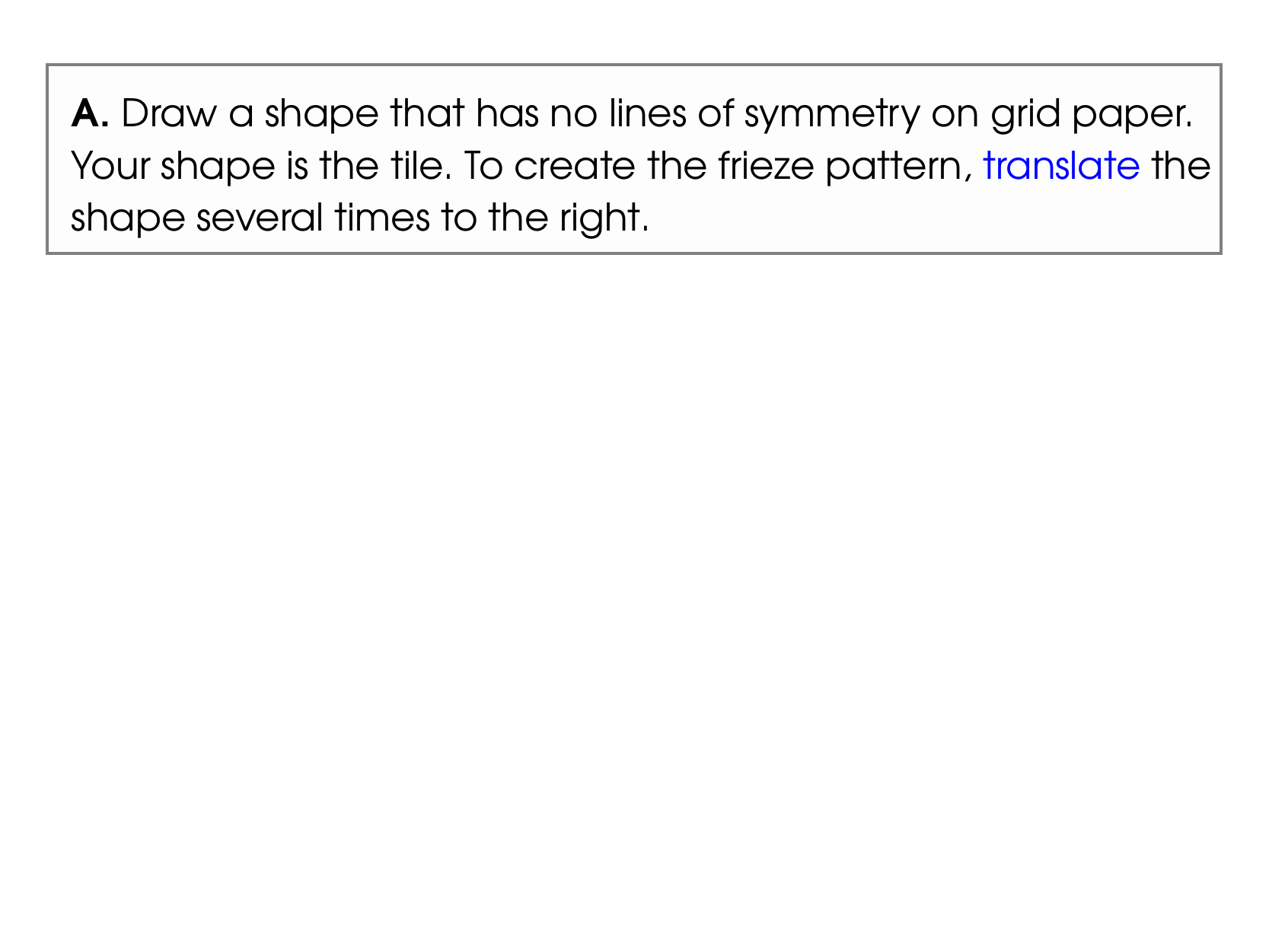

A. Draw a shape that has no lines of symmetry on grid paper. Your shape is the tile. To create the frieze pattern, translate the shape several times to the right.